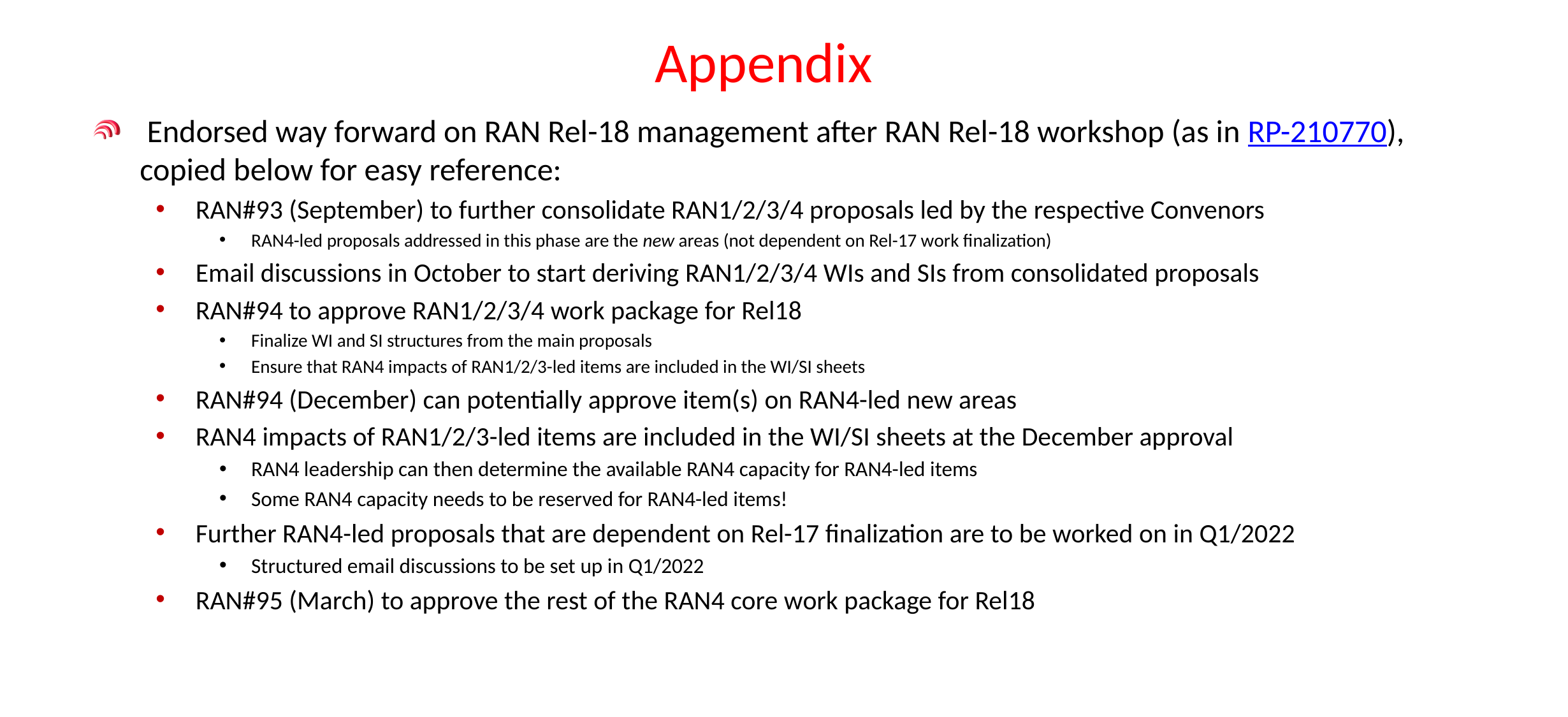

# Appendix
 Endorsed way forward on RAN Rel-18 management after RAN Rel-18 workshop (as in RP-210770), copied below for easy reference:
RAN#93 (September) to further consolidate RAN1/2/3/4 proposals led by the respective Convenors
RAN4-led proposals addressed in this phase are the new areas (not dependent on Rel-17 work finalization)
Email discussions in October to start deriving RAN1/2/3/4 WIs and SIs from consolidated proposals
RAN#94 to approve RAN1/2/3/4 work package for Rel18
Finalize WI and SI structures from the main proposals
Ensure that RAN4 impacts of RAN1/2/3-led items are included in the WI/SI sheets
RAN#94 (December) can potentially approve item(s) on RAN4-led new areas
RAN4 impacts of RAN1/2/3-led items are included in the WI/SI sheets at the December approval
RAN4 leadership can then determine the available RAN4 capacity for RAN4-led items
Some RAN4 capacity needs to be reserved for RAN4-led items!
Further RAN4-led proposals that are dependent on Rel-17 finalization are to be worked on in Q1/2022
Structured email discussions to be set up in Q1/2022
RAN#95 (March) to approve the rest of the RAN4 core work package for Rel18